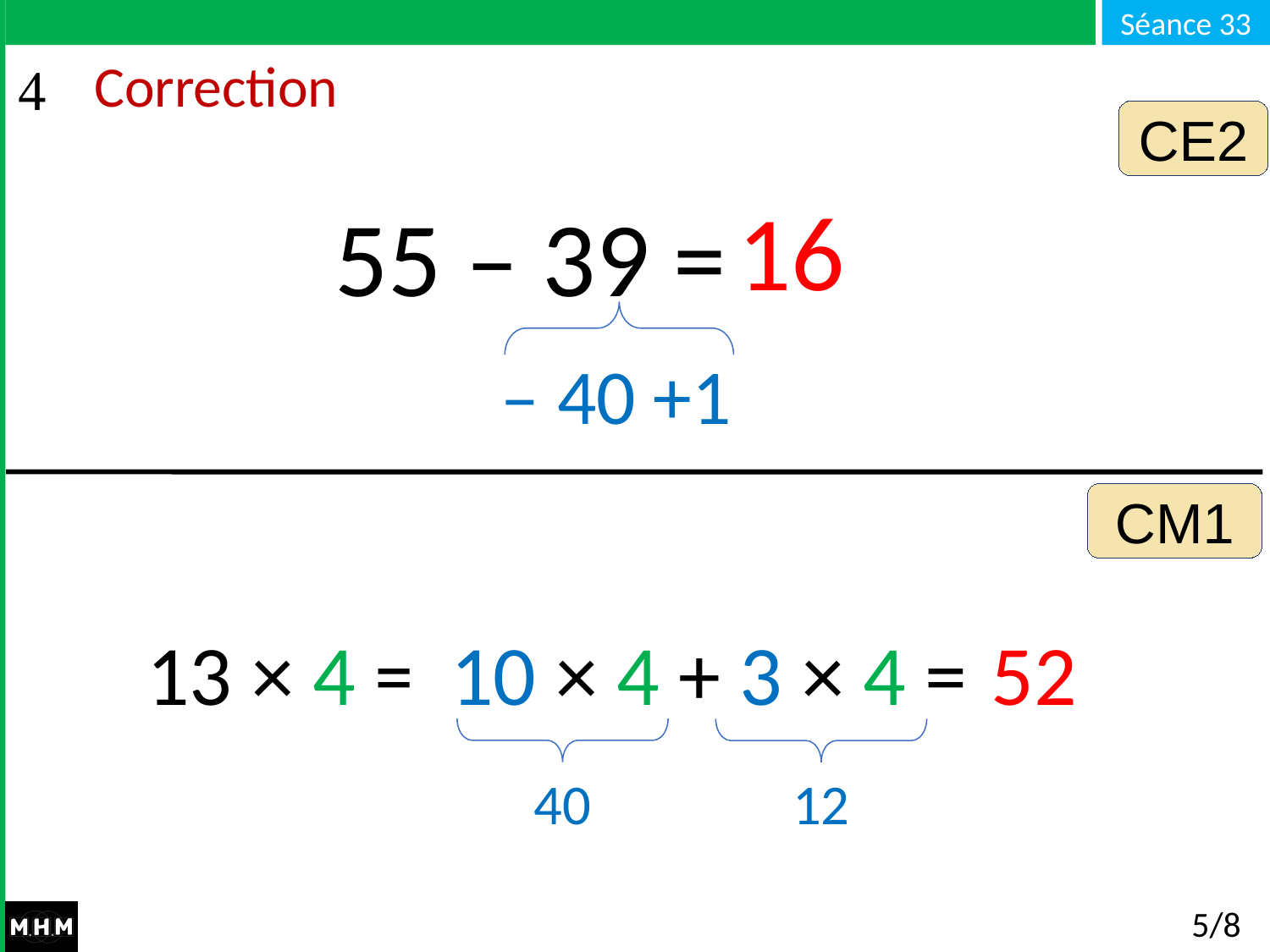

Correction
CE2
16
55 – 39 =

– 40 +1

CM1
13 × 4 = …
10 × 4 + 3 × 4 = …
52

40

12
# 5/8